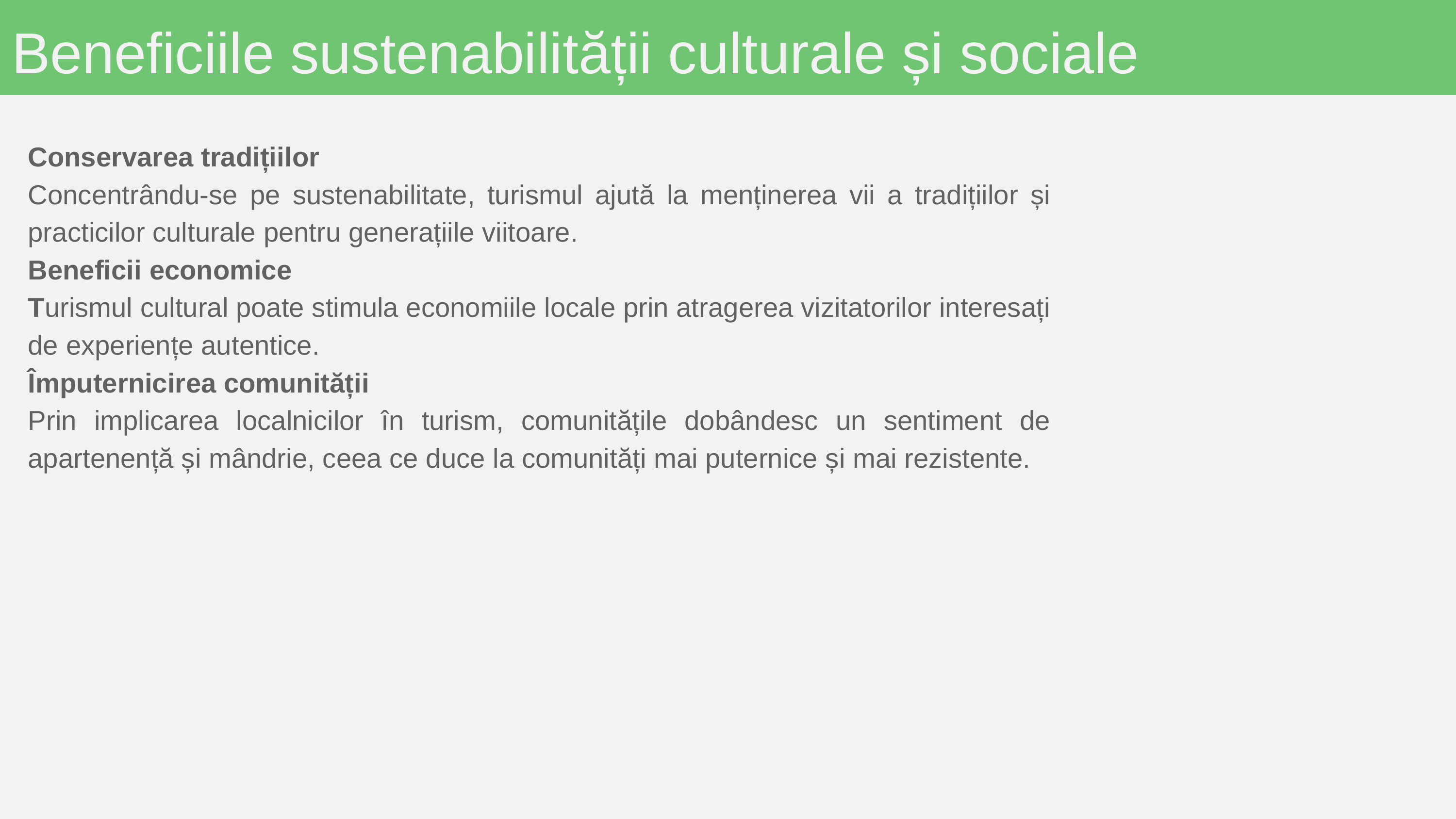

Beneficiile sustenabilității culturale și sociale
Conservarea tradițiilor
Concentrându-se pe sustenabilitate, turismul ajută la menținerea vii a tradițiilor și practicilor culturale pentru generațiile viitoare.
Beneficii economice
Turismul cultural poate stimula economiile locale prin atragerea vizitatorilor interesați de experiențe autentice.
Împuternicirea comunității
Prin implicarea localnicilor în turism, comunitățile dobândesc un sentiment de apartenență și mândrie, ceea ce duce la comunități mai puternice și mai rezistente.